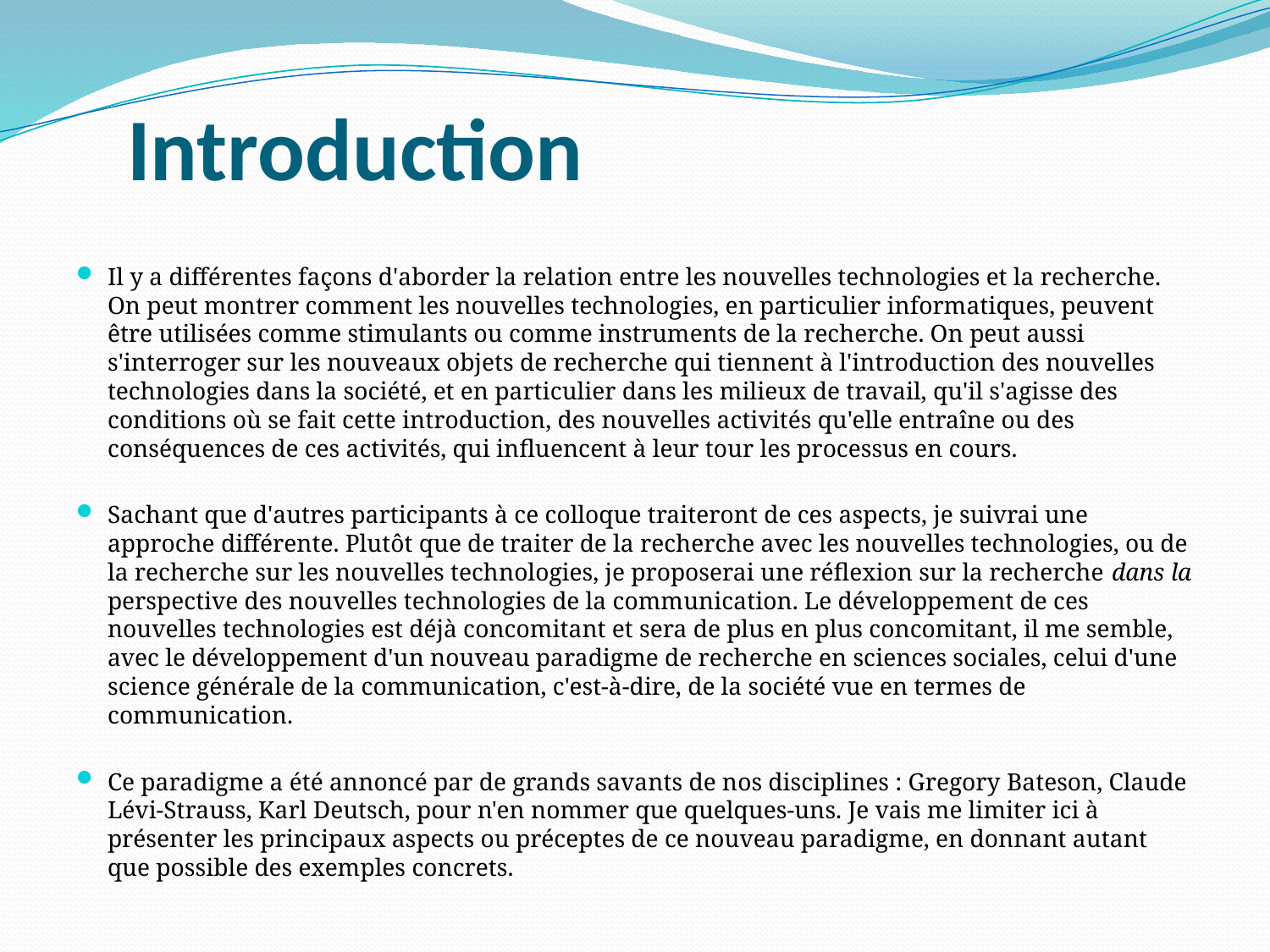

# Introduction

Il y a différentes façons d'aborder la relation entre les nouvelles technologies et la recherche. On peut montrer comment les nouvelles technologies, en particulier informatiques, peuvent être utilisées comme stimulants ou comme instruments de la recherche. On peut aussi s'interroger sur les nouveaux objets de recherche qui tiennent à l'introduction des nouvelles technologies dans la société, et en particulier dans les milieux de travail, qu'il s'agisse des conditions où se fait cette introduction, des nouvelles activités qu'elle entraîne ou des conséquences de ces activités, qui influencent à leur tour les processus en cours.

Sachant que d'autres participants à ce colloque traiteront de ces aspects, je suivrai une approche différente. Plutôt que de traiter de la recherche avec les nouvelles technologies, ou de la recherche sur les nouvelles technologies, je proposerai une réflexion sur la recherche dans la perspective des nouvelles technologies de la communication. Le développement de ces nouvelles technologies est déjà concomitant et sera de plus en plus concomitant, il me semble, avec le développement d'un nouveau paradigme de recherche en sciences sociales, celui d'une science générale de la communication, c'est-à-dire, de la société vue en termes de communication.

Ce paradigme a été annoncé par de grands savants de nos disciplines : Gregory Bateson, Claude Lévi-Strauss, Karl Deutsch, pour n'en nommer que quelques-uns. Je vais me limiter ici à présenter les principaux aspects ou préceptes de ce nouveau paradigme, en donnant autant que possible des exemples concrets.